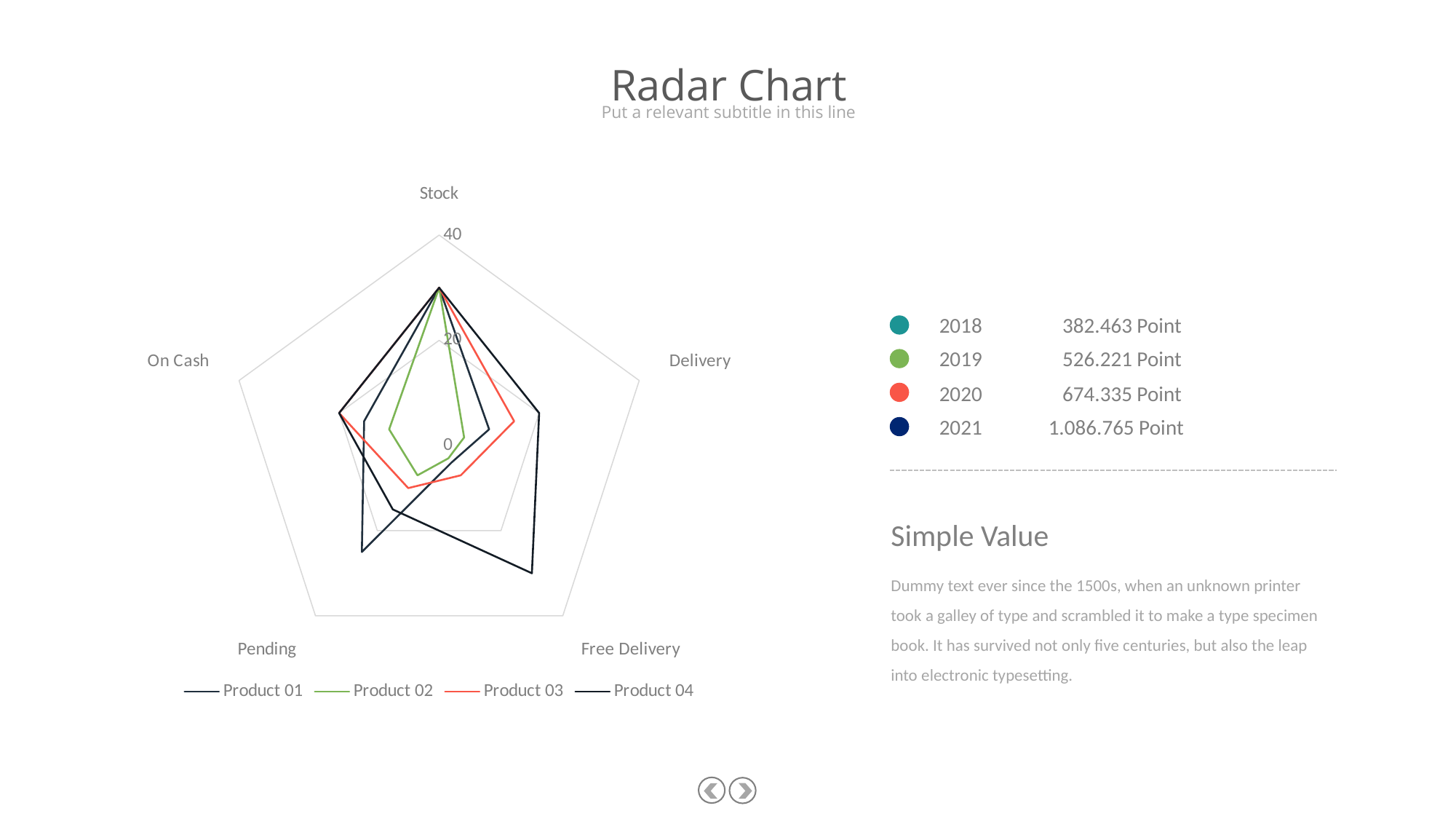

Radar Chart
Put a relevant subtitle in this line

### Chart

| Category | Product 01 | Product 02 | Product 03 | Product 04 |
|---|---|---|---|---|
| Stock | 30.0 | 30.0 | 30.0 | 30.0 |
| Delivery | 10.0 | 5.0 | 15.0 | 20.0 |
| Free Delivery | 4.0 | 3.0 | 7.0 | 30.0 |
| Pending | 25.0 | 7.0 | 10.0 | 15.0 |
| On Cash | 15.0 | 10.0 | 20.0 | 20.0 |
2018	   382.463 Point

2019	   526.221 Point

2020	   674.335 Point

2021	1.086.765 Point

Simple Value
Dummy text ever since the 1500s, when an unknown printer took a galley of type and scrambled it to make a type specimen book. It has survived not only five centuries, but also the leap into electronic typesetting.